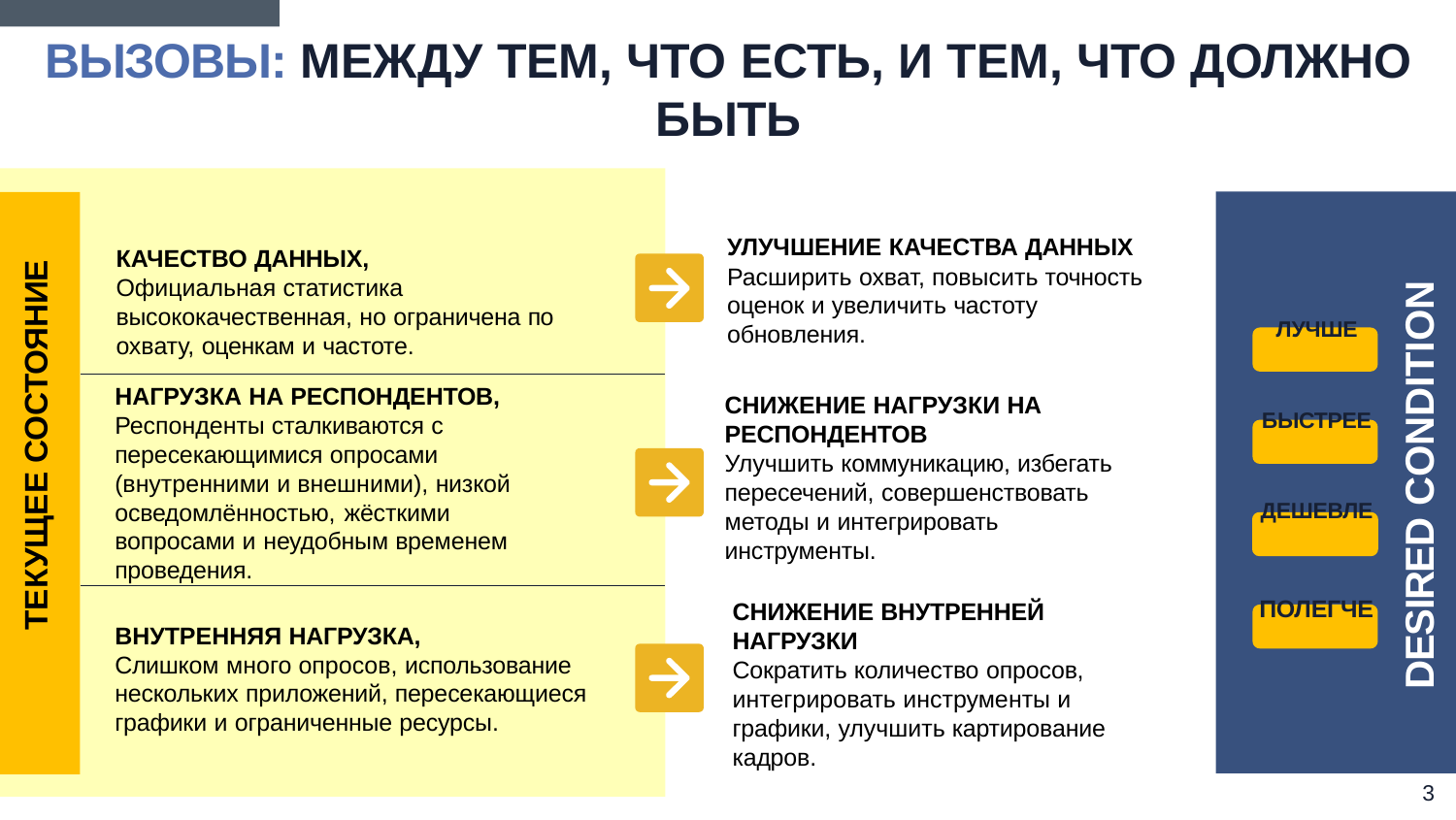

# ВЫЗОВЫ: МЕЖДУ ТЕМ, ЧТО ЕСТЬ, И ТЕМ, ЧТО ДОЛЖНО
БЫТЬ

ЛУЧШЕ БЫСТРЕЕ ДЕШЕВЛЕ ПОЛЕГЧЕ
УЛУЧШЕНИЕ КАЧЕСТВА ДАННЫХ
Расширить охват, повысить точность оценок и увеличить частоту
обновления.
КАЧЕСТВО ДАННЫХ,
Официальная статистика высококачественная, но ограничена по охвату, оценкам и частоте.
НАГРУЗКА НА РЕСПОНДЕНТОВ,
Респонденты сталкиваются с пересекающимися опросами (внутренними и внешними), низкой осведомлённостью, жёсткими вопросами и неудобным временем проведения.

ВНУТРЕННЯЯ НАГРУЗКА,
Слишком много опросов, использование нескольких приложений, пересекающиеся графики и ограниченные ресурсы.

ТЕКУЩЕЕ СОСТОЯНИЕ
DESIRED CONDITION

СНИЖЕНИЕ НАГРУЗКИ НА
РЕСПОНДЕНТОВ
Улучшить коммуникацию, избегать пересечений, совершенствовать
методы и интегрировать инструменты.
СНИЖЕНИЕ ВНУТРЕННЕЙ
НАГРУЗКИ
Сократить количество опросов, интегрировать инструменты и графики, улучшить картирование кадров.
3